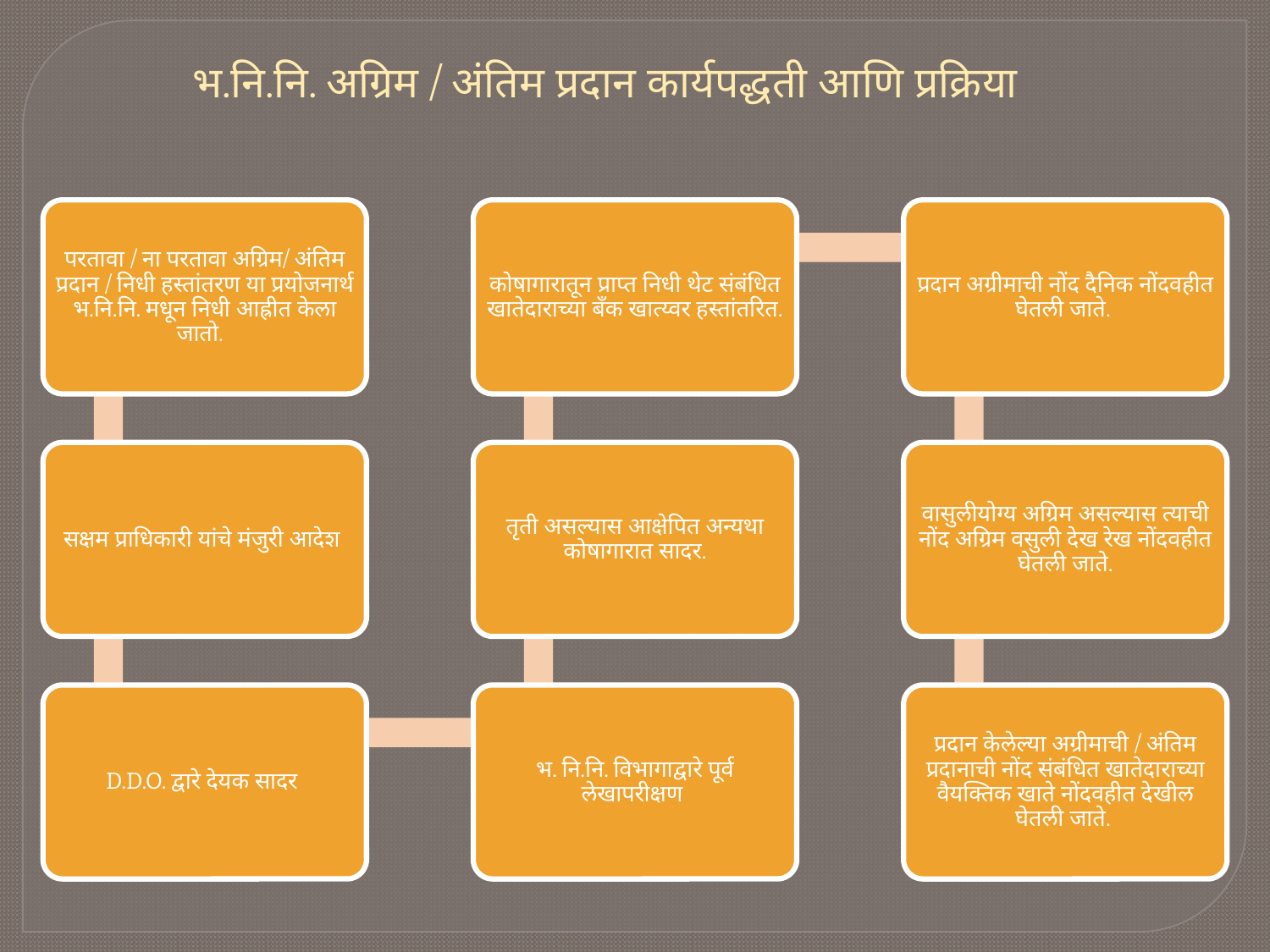

भ.नि.नि. अग्रिम / अंतिम प्रदान कार्यपद्धती आणि प्रक्रिया
परतावा / ना परतावा अग्रिम/ अंतिम प्रदान / निधी हस्तांतरण या प्रयोजनार्थ भ.नि.नि. मधून निधी आह्रीत केला जातो.
सक्षम प्राधिकारी यांचे मंजुरी आदेश
D.D.O. द्वारे देयक सादर
भ. नि.नि. विभागाद्वारे पूर्व लेखापरीक्षण
तृती असल्यास आक्षेपित अन्यथा कोषागारात सादर.
कोषागारातून प्राप्त निधी थेट संबंधित खातेदाराच्या बँक खात्य्वर हस्तांतरित.
प्रदान अग्रीमाची नोंद दैनिक नोंदवहीत घेतली जाते.
वासुलीयोग्य अग्रिम असल्यास त्याची नोंद अग्रिम वसुली देख रेख नोंदवहीत घेतली जाते.
प्रदान केलेल्या अग्रीमाची / अंतिम प्रदानाची नोंद संबंधित खातेदाराच्या वैयक्तिक खाते नोंदवहीत देखील घेतली जाते.